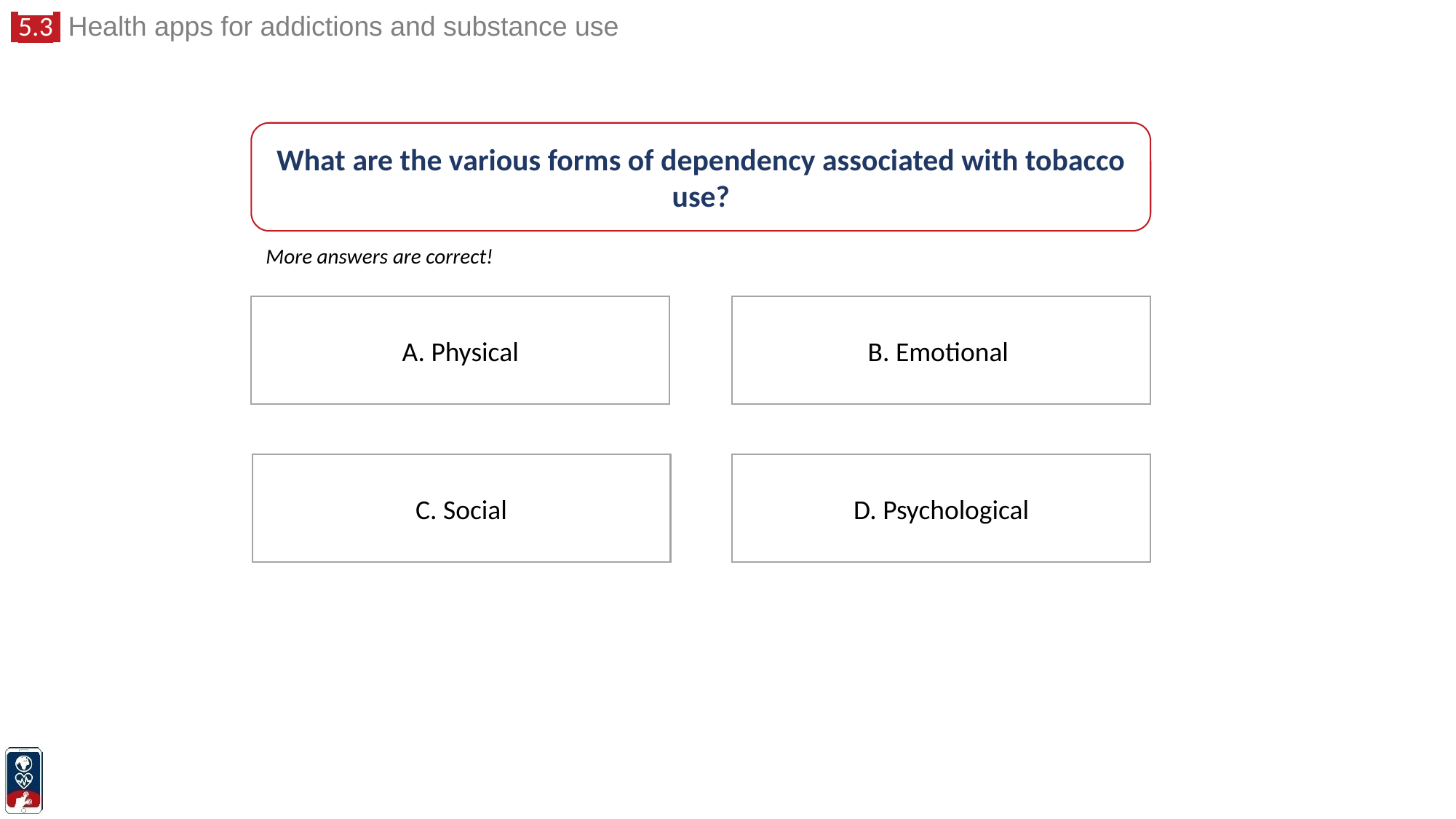

What are the various forms of dependency associated with tobacco use?
More answers are correct!
B. Emotional
A. Physical
C. Social
D. Psychological